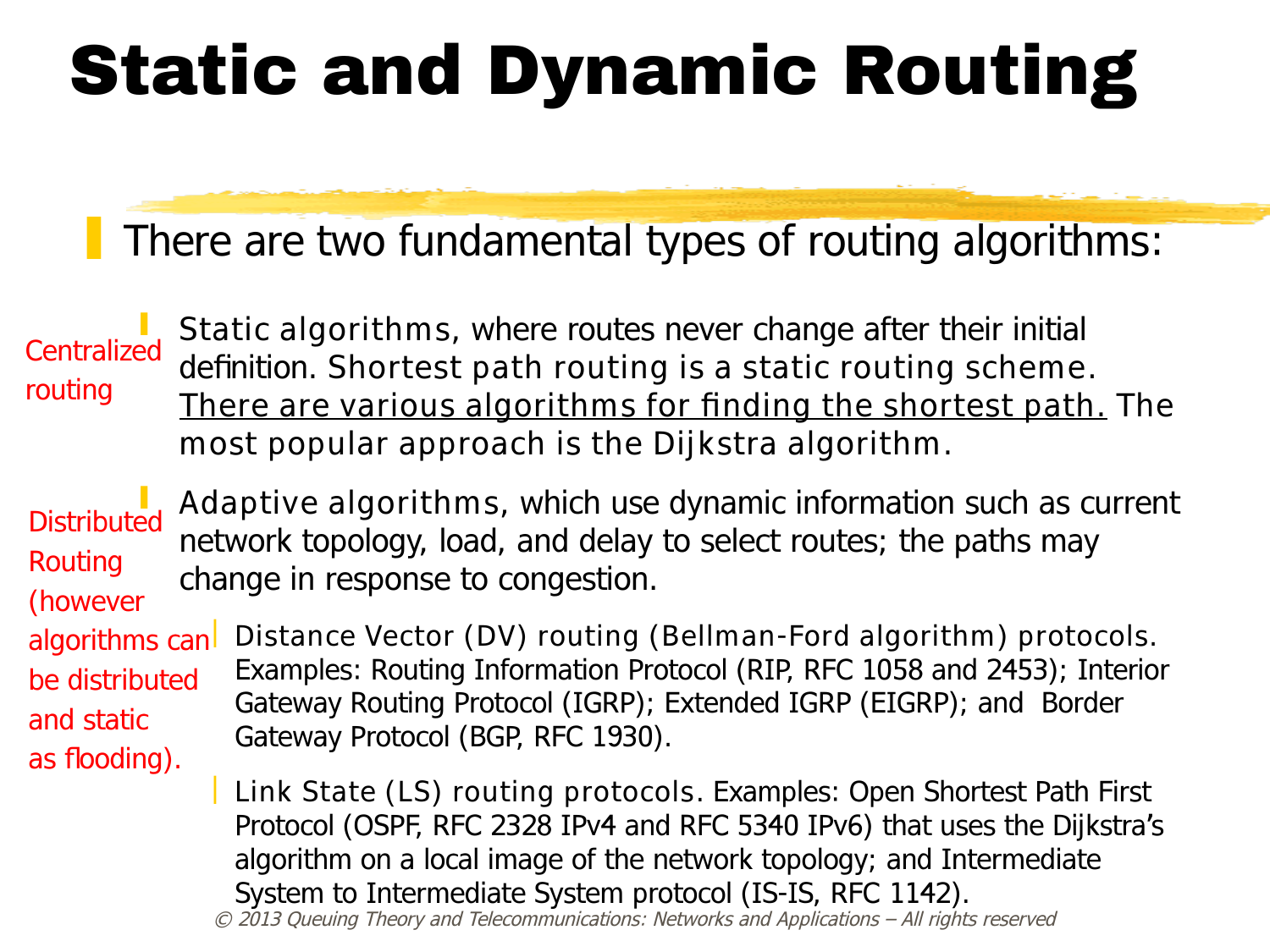

# Static and Dynamic Routing
There are two fundamental types of routing algorithms:

Static algorithms, where routes never change after their initial definition. Shortest path routing is a static routing scheme. There are various algorithms for finding the shortest path. The most popular approach is the Dijkstra algorithm.

Adaptive algorithms, which use dynamic information such as current network topology, load, and delay to select routes; the paths may change in response to congestion.
Distance Vector (DV) routing (Bellman-Ford algorithm) protocols. Examples: Routing Information Protocol (RIP, RFC 1058 and 2453); Interior Gateway Routing Protocol (IGRP); Extended IGRP (EIGRP); and  Border Gateway Protocol (BGP, RFC 1930).
Link State (LS) routing protocols. Examples: Open Shortest Path First Protocol (OSPF, RFC 2328 IPv4 and RFC 5340 IPv6) that uses the Dijkstra’s algorithm on a local image of the network topology; and Intermediate System to Intermediate System protocol (IS-IS, RFC 1142).

Centralized
routing
Distributed
Routing
(however
algorithms can
be distributed
and static
as flooding).
© 2013 Queuing Theory and Telecommunications: Networks and Applications – All rights reserved